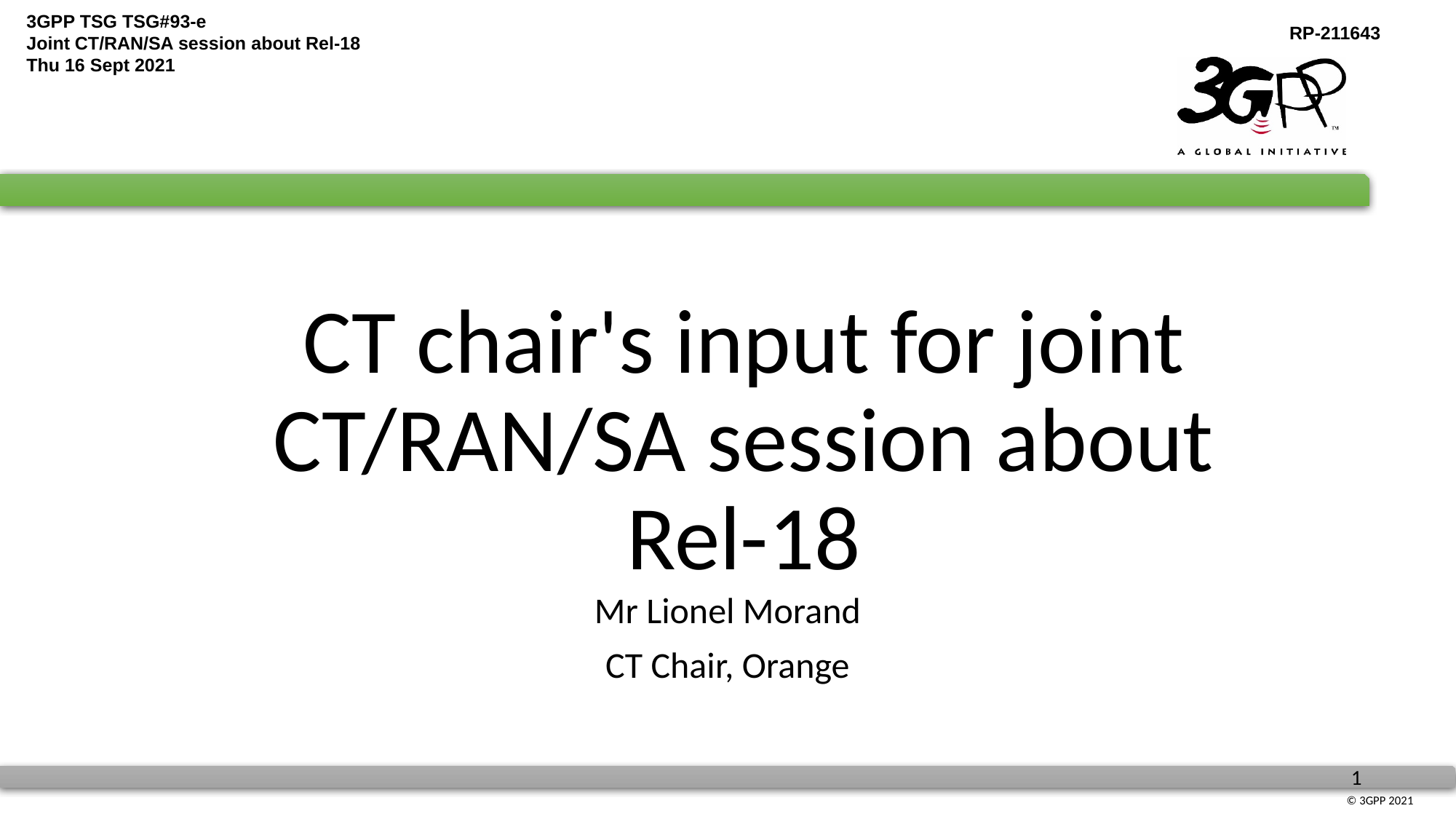

# CT chair's input for joint CT/RAN/SA session about Rel-18
Mr Lionel Morand
CT Chair, Orange